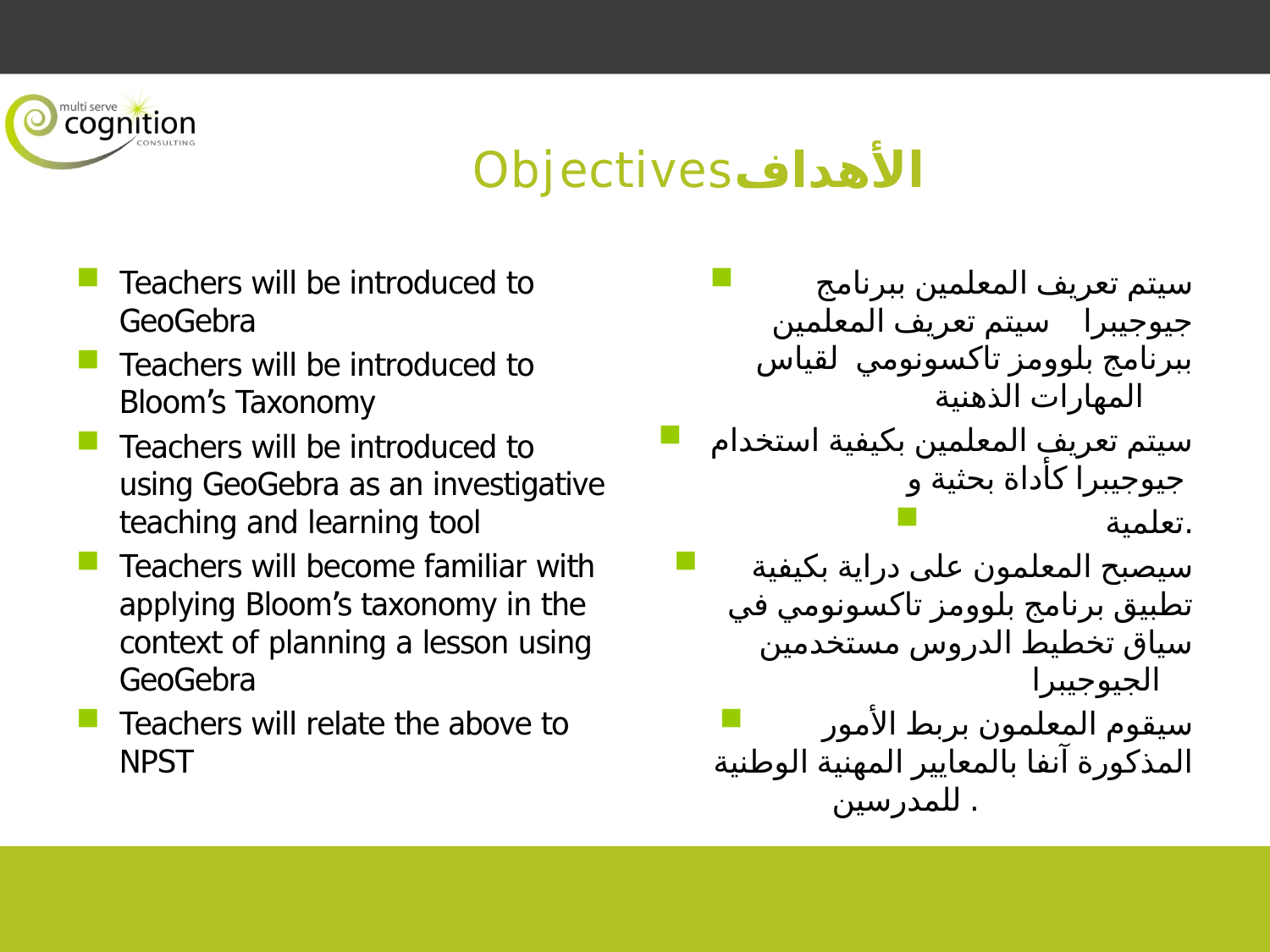

# Objectivesالأهداف
Teachers will be introduced to GeoGebra
Teachers will be introduced to Bloom’s Taxonomy
Teachers will be introduced to using GeoGebra as an investigative teaching and learning tool
Teachers will become familiar with applying Bloom’s taxonomy in the context of planning a lesson using GeoGebra
Teachers will relate the above to NPST
سيتم تعريف المعلمين ببرنامج  جيوجيبرا    سيتم تعريف المعلمين ببرنامج بلوومز تاكسونومي  لقياس المهارات الذهنية
سيتم تعريف المعلمين بكيفية استخدام جيوجيبرا كأداة بحثية و
 تعلمية.
سيصبح المعلمون على دراية بكيفية تطبيق برنامج بلوومز تاكسونومي في سياق تخطيط الدروس مستخدمين الجيوجيبرا
سيقوم المعلمون بربط الأمور المذكورة آنفا بالمعايير المهنية الوطنية للمدرسين .